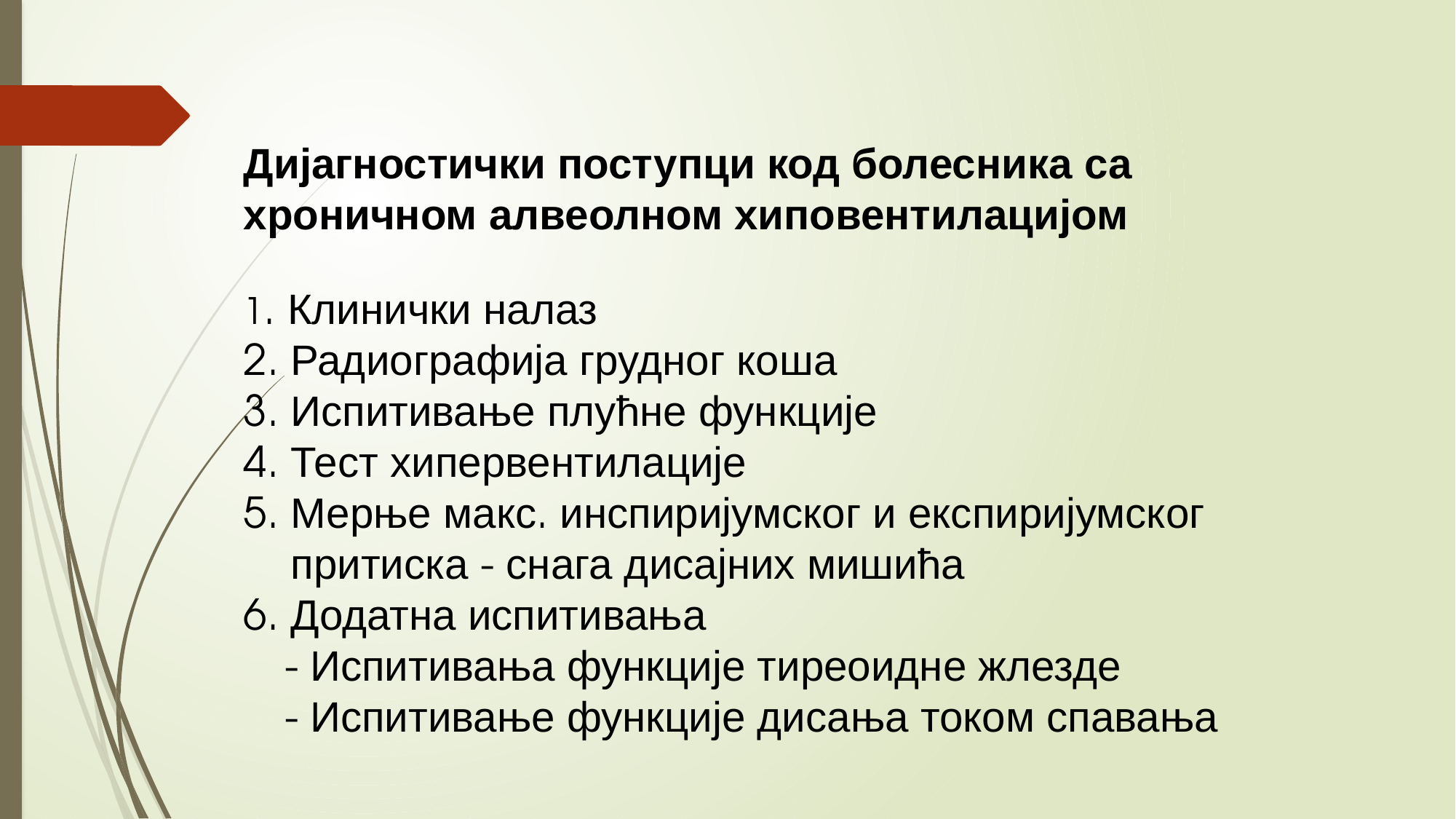

Дијагностички поступци код болесника са
хроничном алвеолном хиповентилацијом

1. Клинички налаз
2. Радиографија грудног коша
3. Испитивање плућне функције
4. Тест хипервентилације
5. Мерње макс. инспиријумског и експиријумског
    притиска - снага дисајних мишића
6. Додатна испитивања
	- Испитивања функције тиреоидне жлезде
	- Испитивање функције дисања током спавања